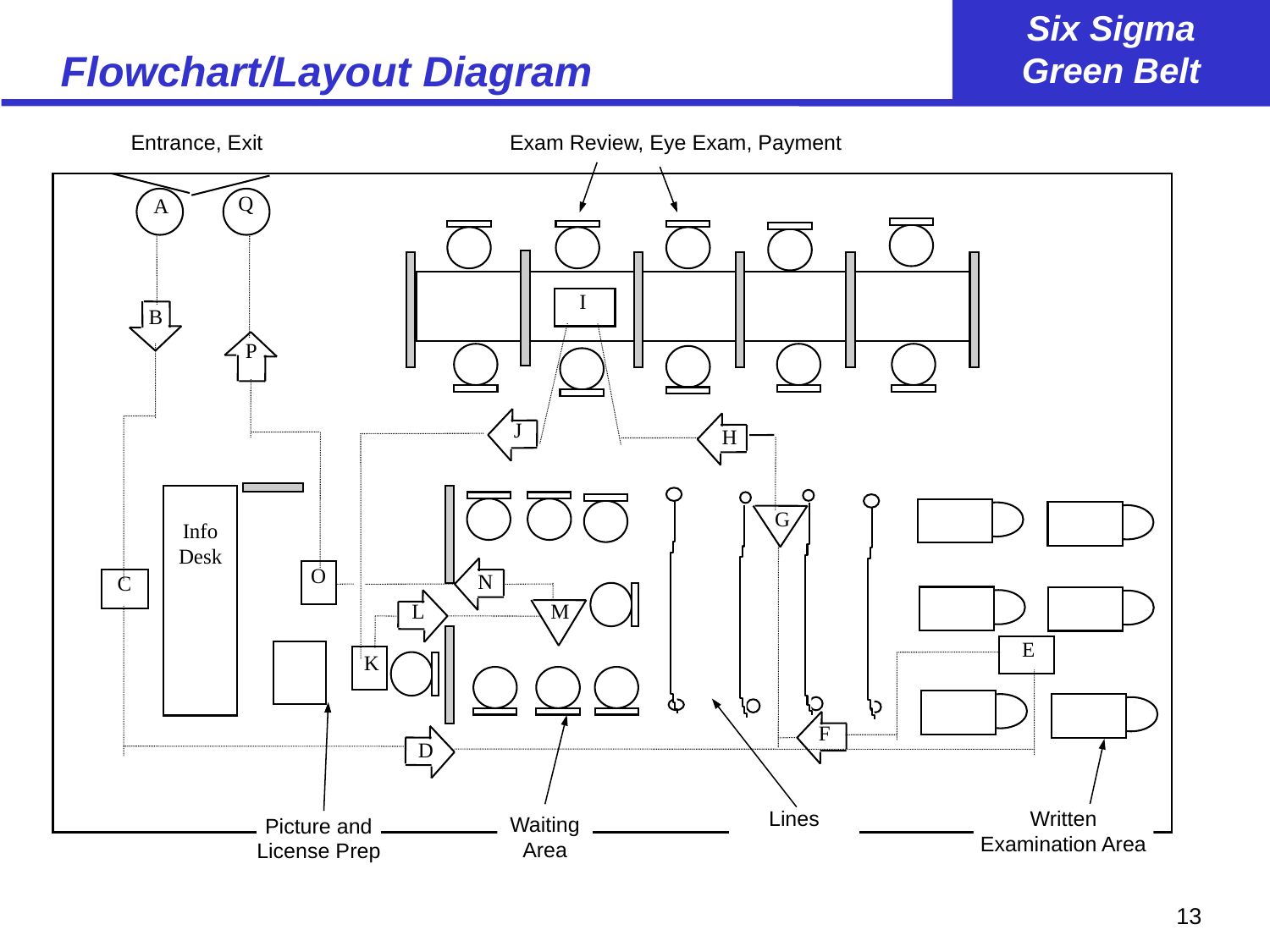

# Flowchart/Layout Diagram
Entrance, Exit
Exam Review, Eye Exam, Payment

Q
A

I

B

P

J
H

G

Info
Desk

O
N

C

L
M

E

K

F

D

Lines
Written Examination Area
Waiting Area
Picture and License Prep